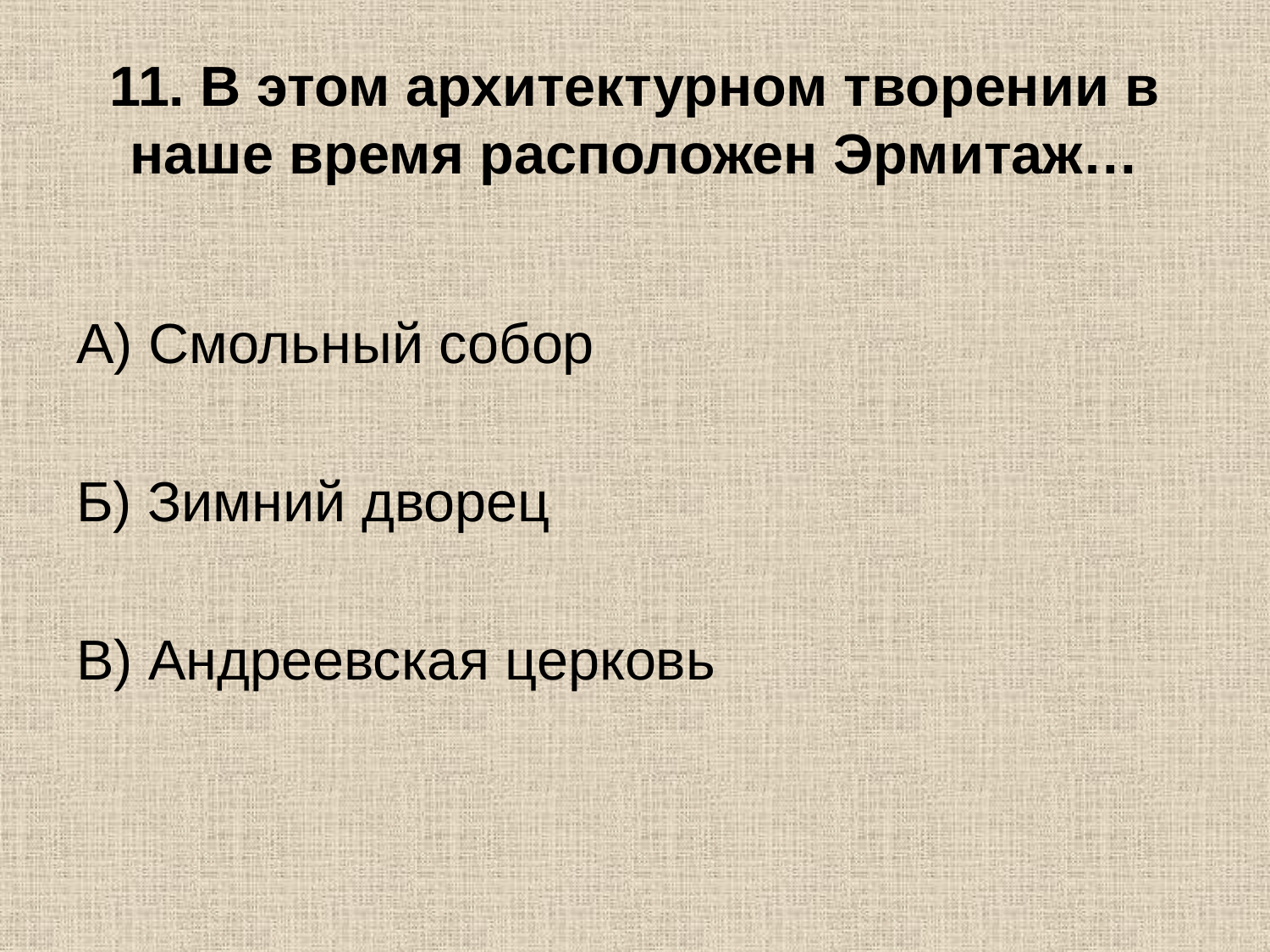

# 11. В этом архитектурном творении в наше время расположен Эрмитаж…

А) Смольный собор

Б) Зимний дворец

В) Андреевская церковь